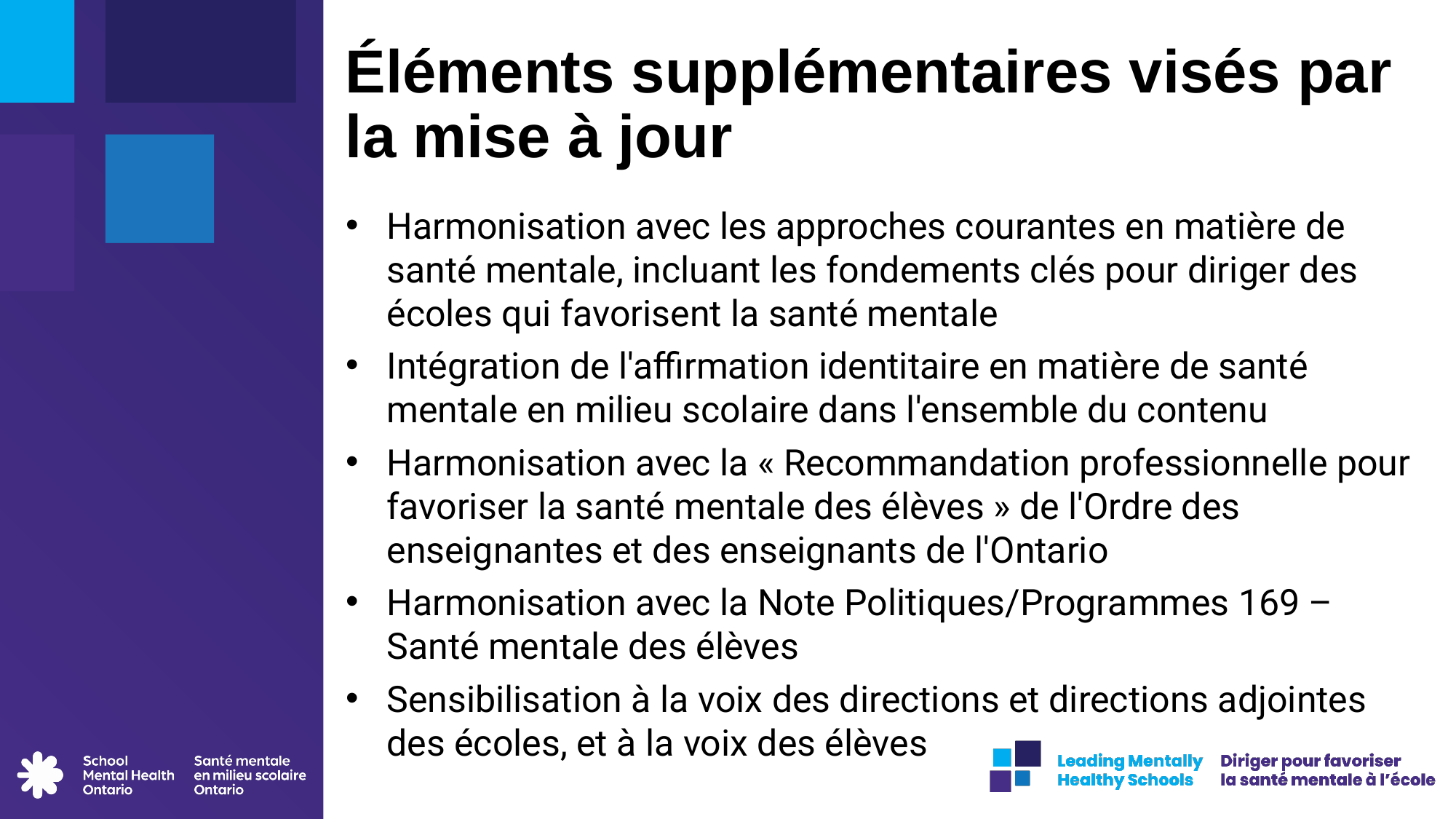

# Éléments supplémentaires visés par la mise à jour
Harmonisation avec les approches courantes en matière de santé mentale, incluant les fondements clés pour diriger des écoles qui favorisent la santé mentale
Intégration de l'affirmation identitaire en matière de santé mentale en milieu scolaire dans l'ensemble du contenu
Harmonisation avec la « Recommandation professionnelle pour favoriser la santé mentale des élèves » de l'Ordre des enseignantes et des enseignants de l'Ontario
Harmonisation avec la Note Politiques/Programmes 169 – Santé mentale des élèves
Sensibilisation à la voix des directions et directions adjointes des écoles, et à la voix des élèves